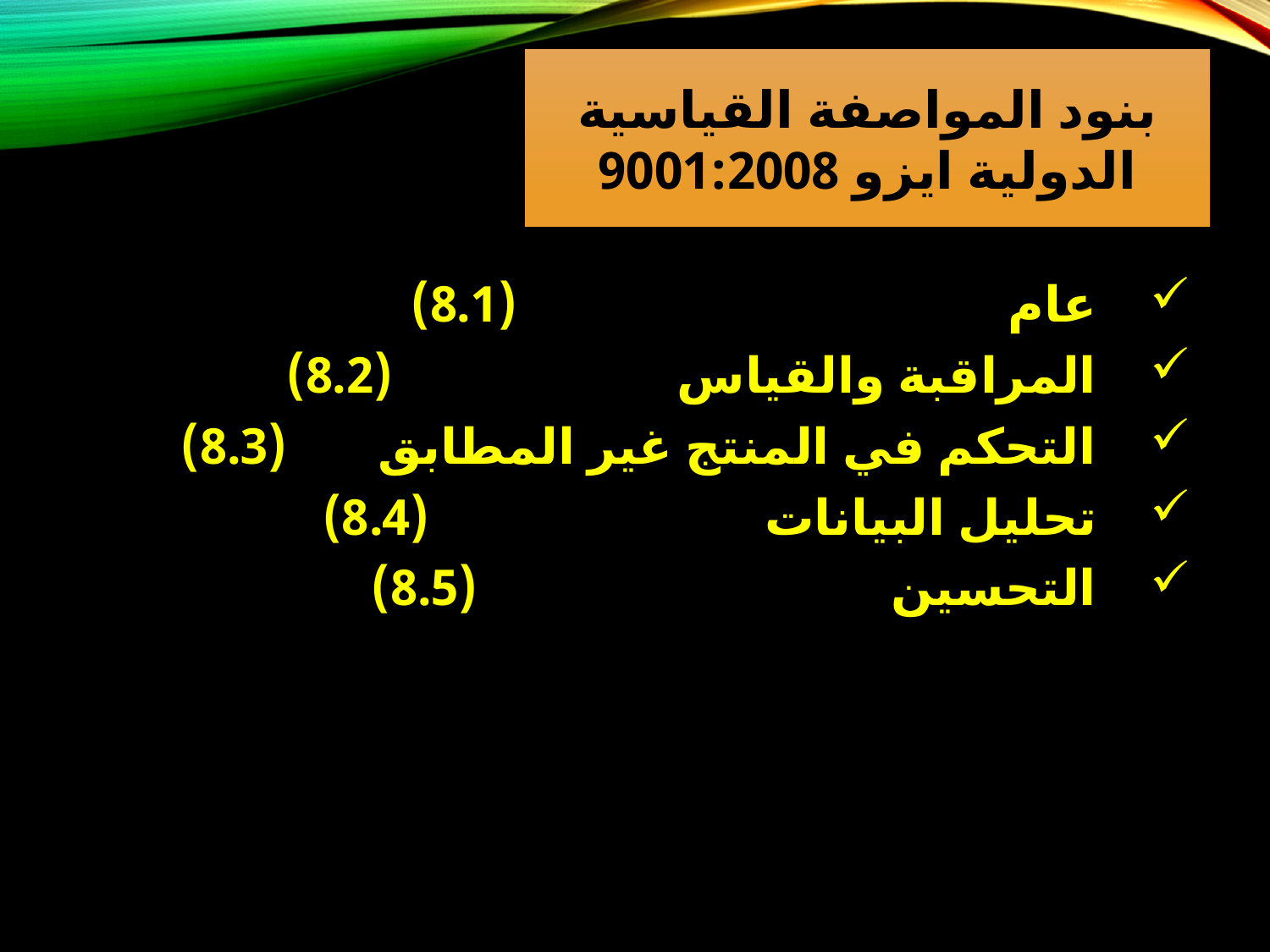

بنود المواصفة القياسية الدولية ايزو 9001:2008
بند رقم 8. (5 بنود ثانوية)

عام                                      (8.1)
المراقبة والقياس                      (8.2)
التحكم في المنتج غير المطابق       (8.3)
تحليل البيانات                          (8.4)
التحسين                                (8.5)